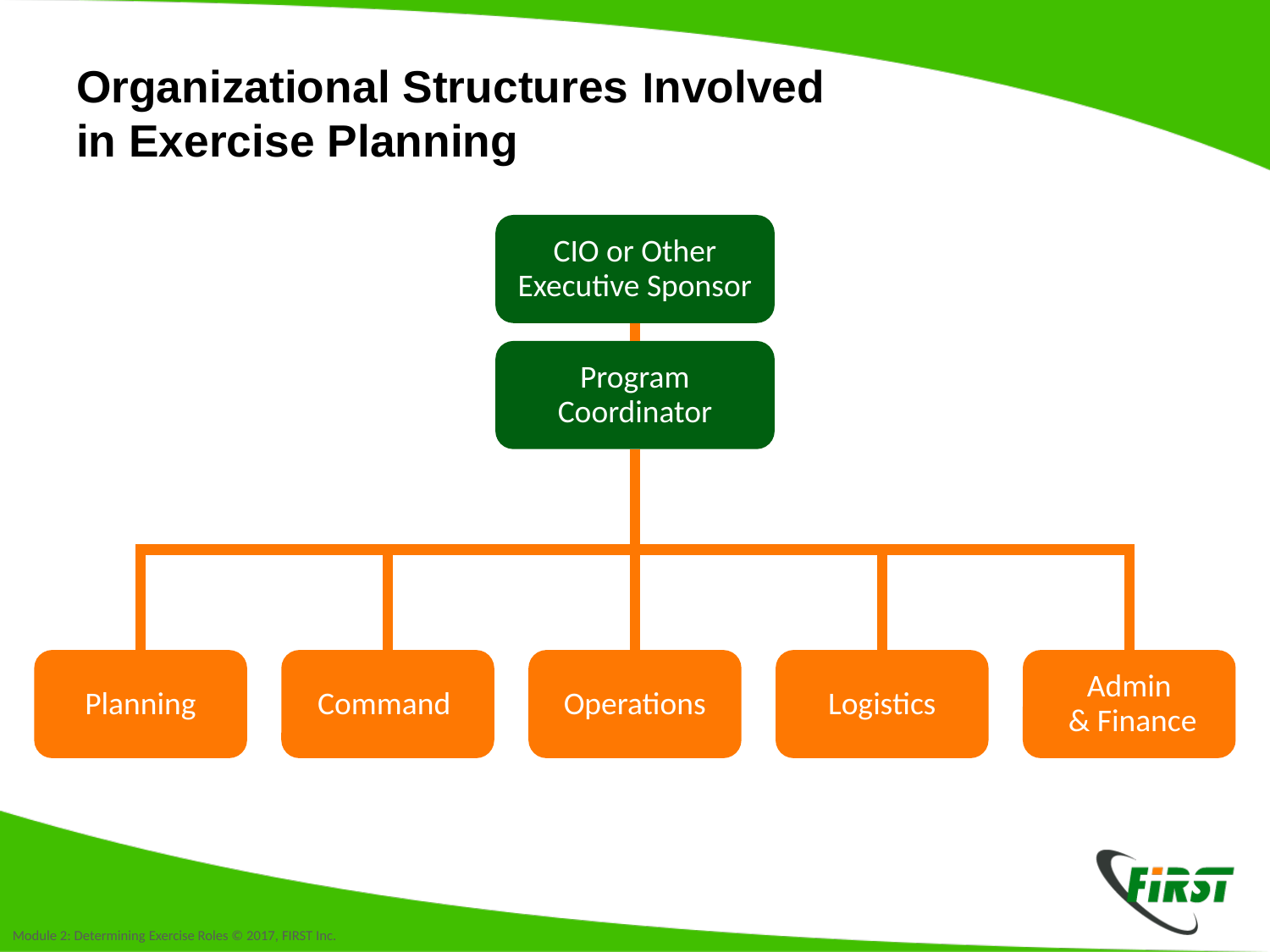

# Organizational Structures Involved in Exercise Planning

CIO or Other Executive Sponsor
Program Coordinator
Planning
Command
Operations
Logistics
Admin
 & Finance